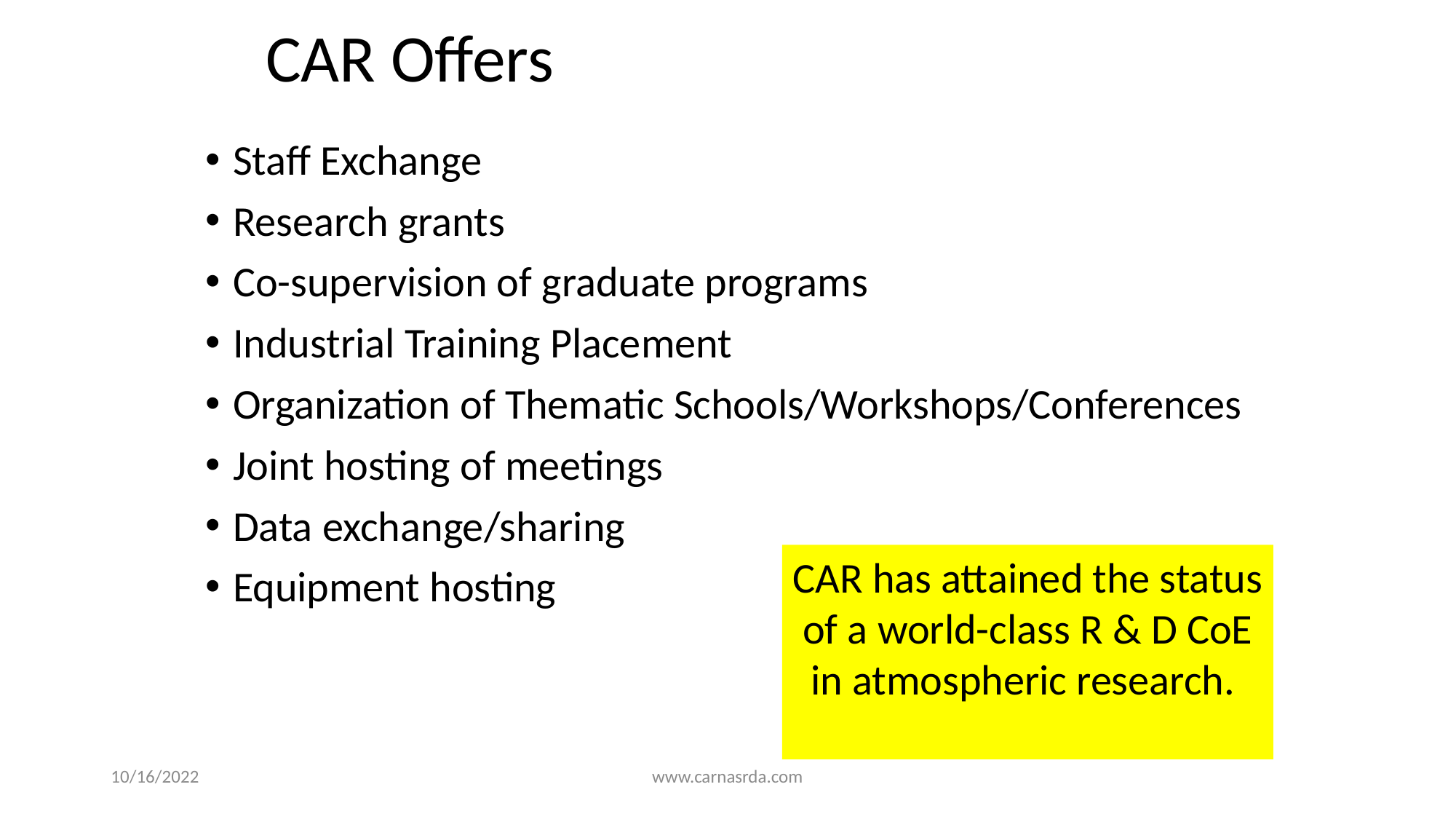

www.carnasrda.com
10/16/2022
# CAR Offers
Staff Exchange
Research grants
Co-supervision of graduate programs
Industrial Training Placement
Organization of Thematic Schools/Workshops/Conferences
Joint hosting of meetings
Data exchange/sharing
Equipment hosting
CAR has attained the status of a world-class R & D CoE in atmospheric research.
21